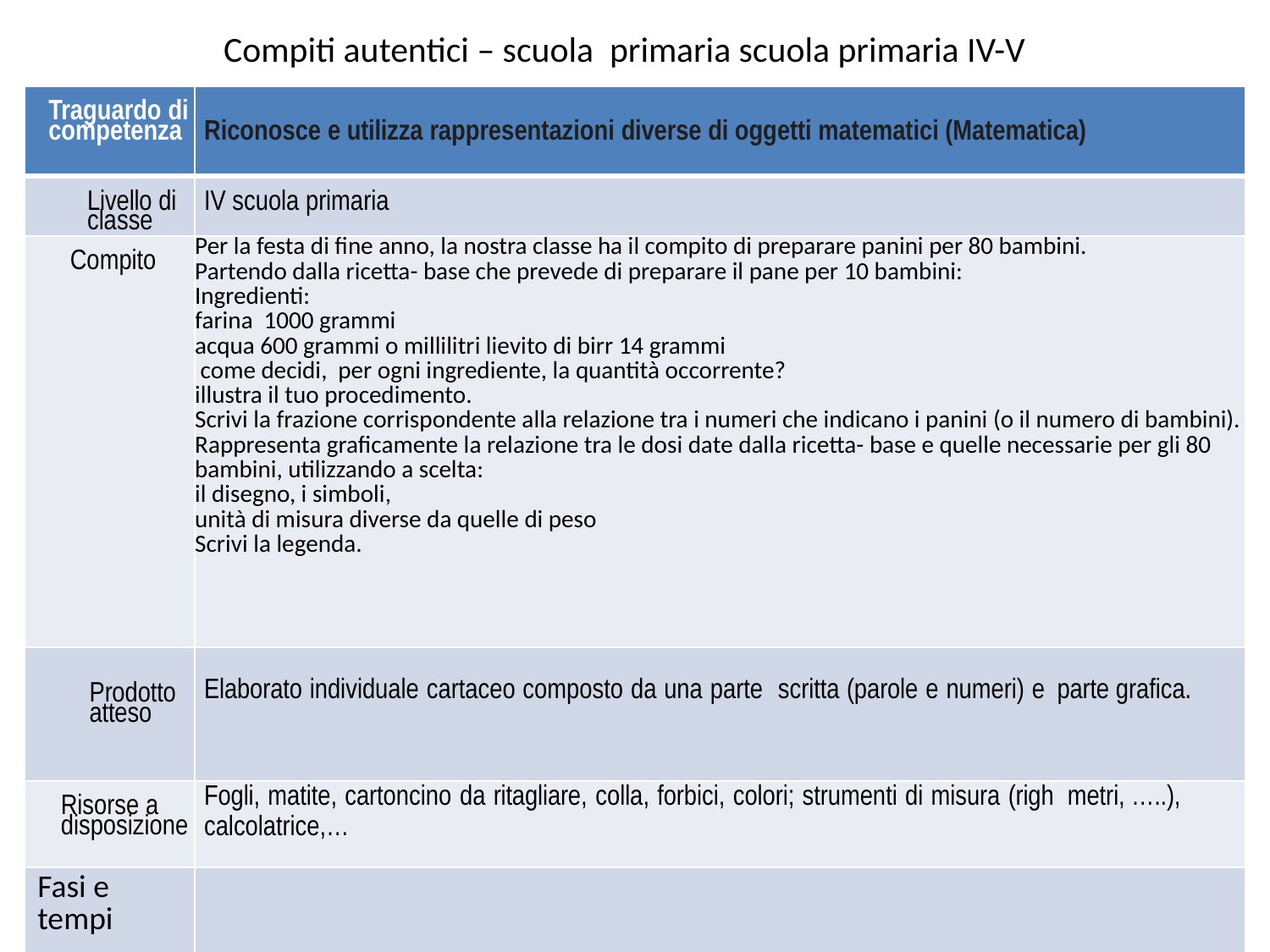

# Compiti autentici – scuola  primaria scuola primaria IV-V
| Traguardo di competenza | Riconosce e utilizza rappresentazioni diverse di oggetti matematici (Matematica) |
| --- | --- |
| Livello di classe | IV scuola primaria |
| Compito | Per la festa di fine anno, la nostra classe ha il compito di preparare panini per 80 bambini. Partendo dalla ricetta- base che prevede di preparare il pane per 10 bambini: Ingredienti: farina 1000 grammi acqua 600 grammi o millilitri lievito di birr 14 grammi  come decidi, per ogni ingrediente, la quantità occorrente? illustra il tuo procedimento. Scrivi la frazione corrispondente alla relazione tra i numeri che indicano i panini (o il numero di bambini). Rappresenta graficamente la relazione tra le dosi date dalla ricetta- base e quelle necessarie per gli 80 bambini, utilizzando a scelta: il disegno, i simboli, unità di misura diverse da quelle di peso Scrivi la legenda. |
| Prodotto atteso | Elaborato individuale cartaceo composto da una parte scritta (parole e numeri) e parte grafica. |
| Risorse a disposizione | Fogli, matite, cartoncino da ritagliare, colla, forbici, colori; strumenti di misura (righ metri, …..), calcolatrice,… |
| Fasi e tempi |  |